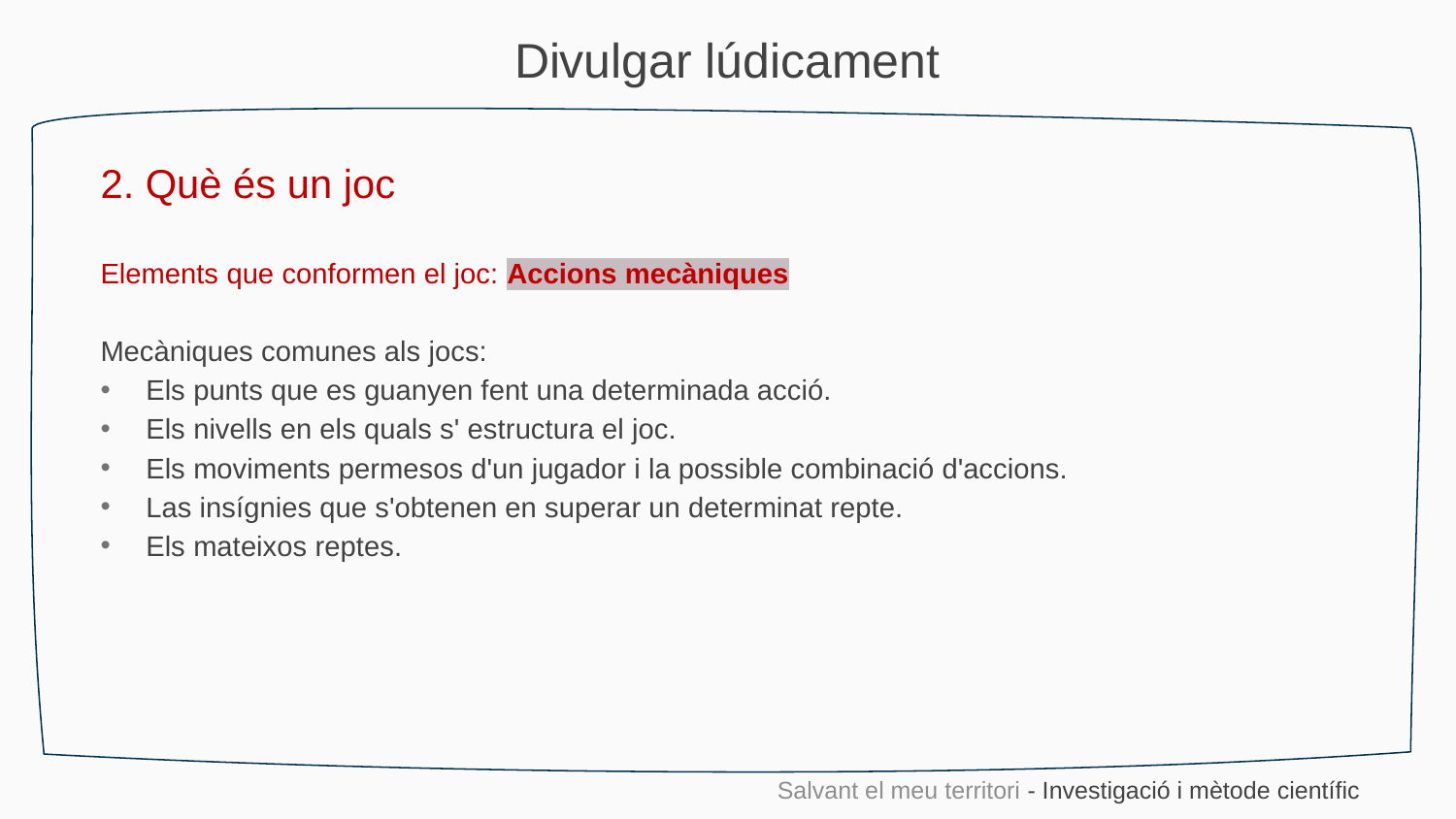

Divulgar lúdicament

2. Què és un joc
Elements que conformen el joc: Accions mecàniques

Mecàniques comunes als jocs:
Els punts que es guanyen fent una determinada acció.
Els nivells en els quals s' estructura el joc.
Els moviments permesos d'un jugador i la possible combinació d'accions.
Las insígnies que s'obtenen en superar un determinat repte.
Els mateixos reptes.

Salvant el meu territori - Investigació i mètode científic